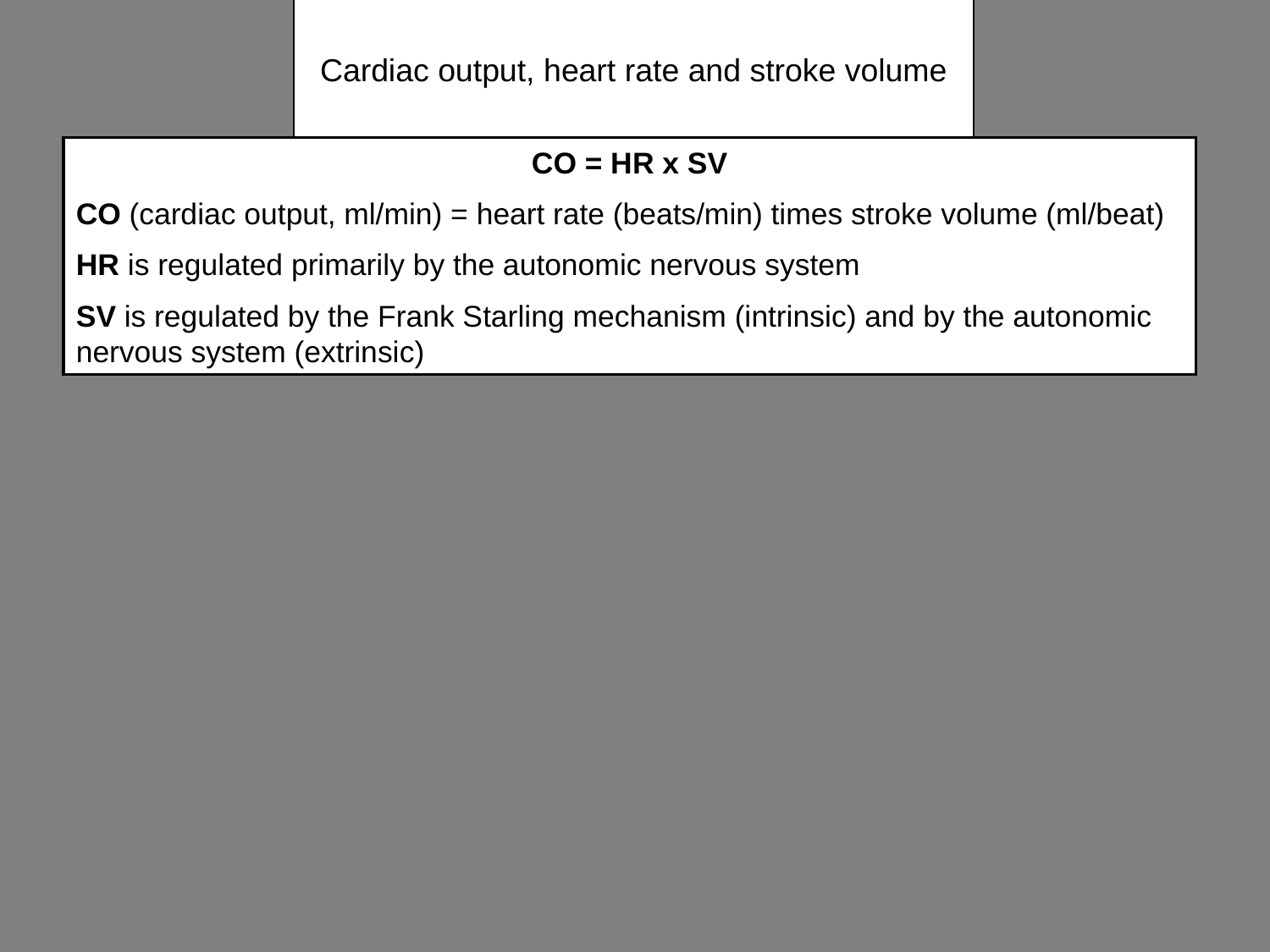

# Cardiac output, heart rate and stroke volume
CO = HR x SV
CO (cardiac output, ml/min) = heart rate (beats/min) times stroke volume (ml/beat)
HR is regulated primarily by the autonomic nervous system
SV is regulated by the Frank Starling mechanism (intrinsic) and by the autonomic nervous system (extrinsic)